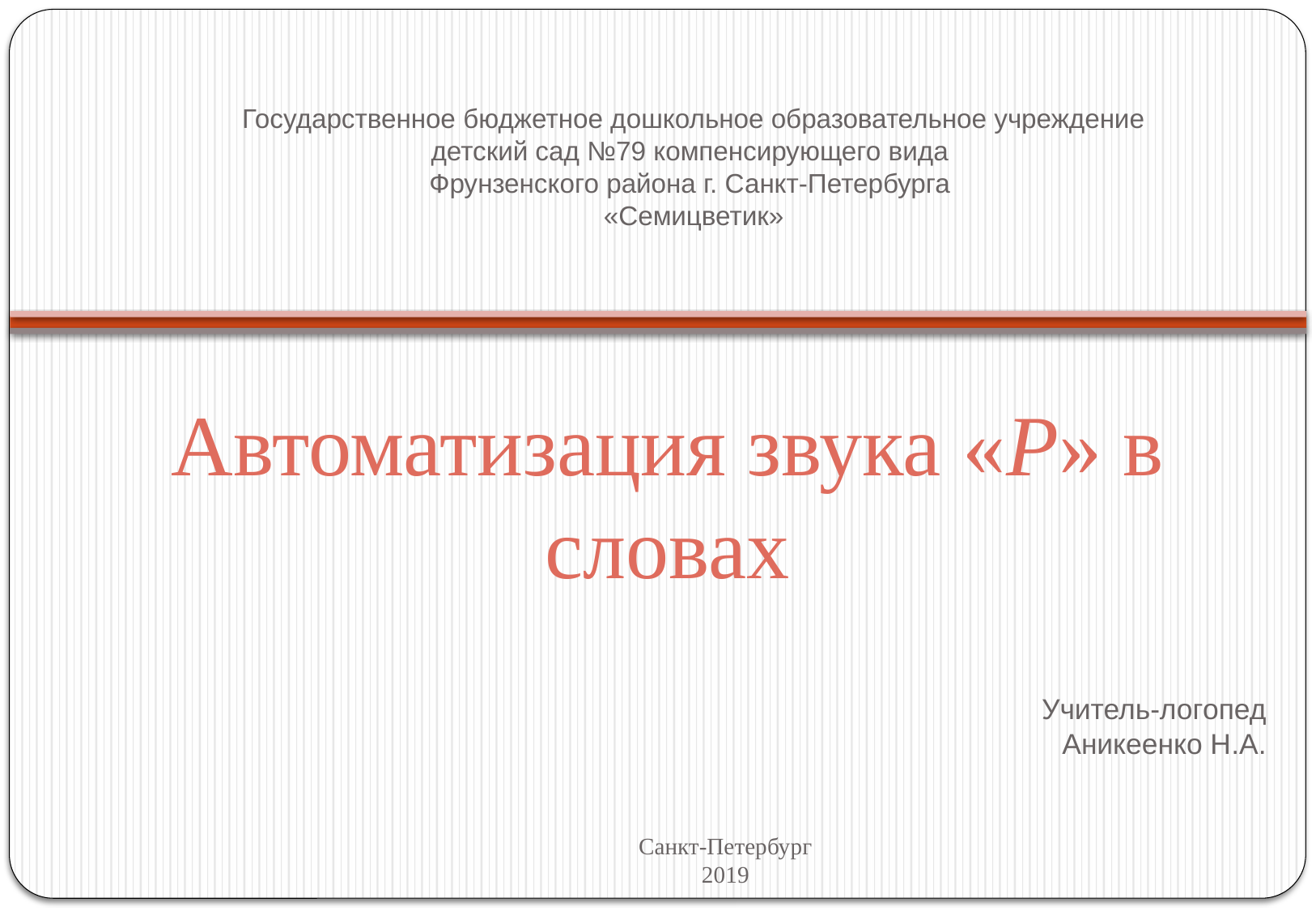

Государственное бюджетное дошкольное образовательное учреждение детский сад №79 компенсирующего вида
Фрунзенского района г. Санкт-Петербурга
«Семицветик»
# Автоматизация звука «Р» в словах
Учитель-логопед
Аникеенко Н.А.
Санкт-Петербург
2019